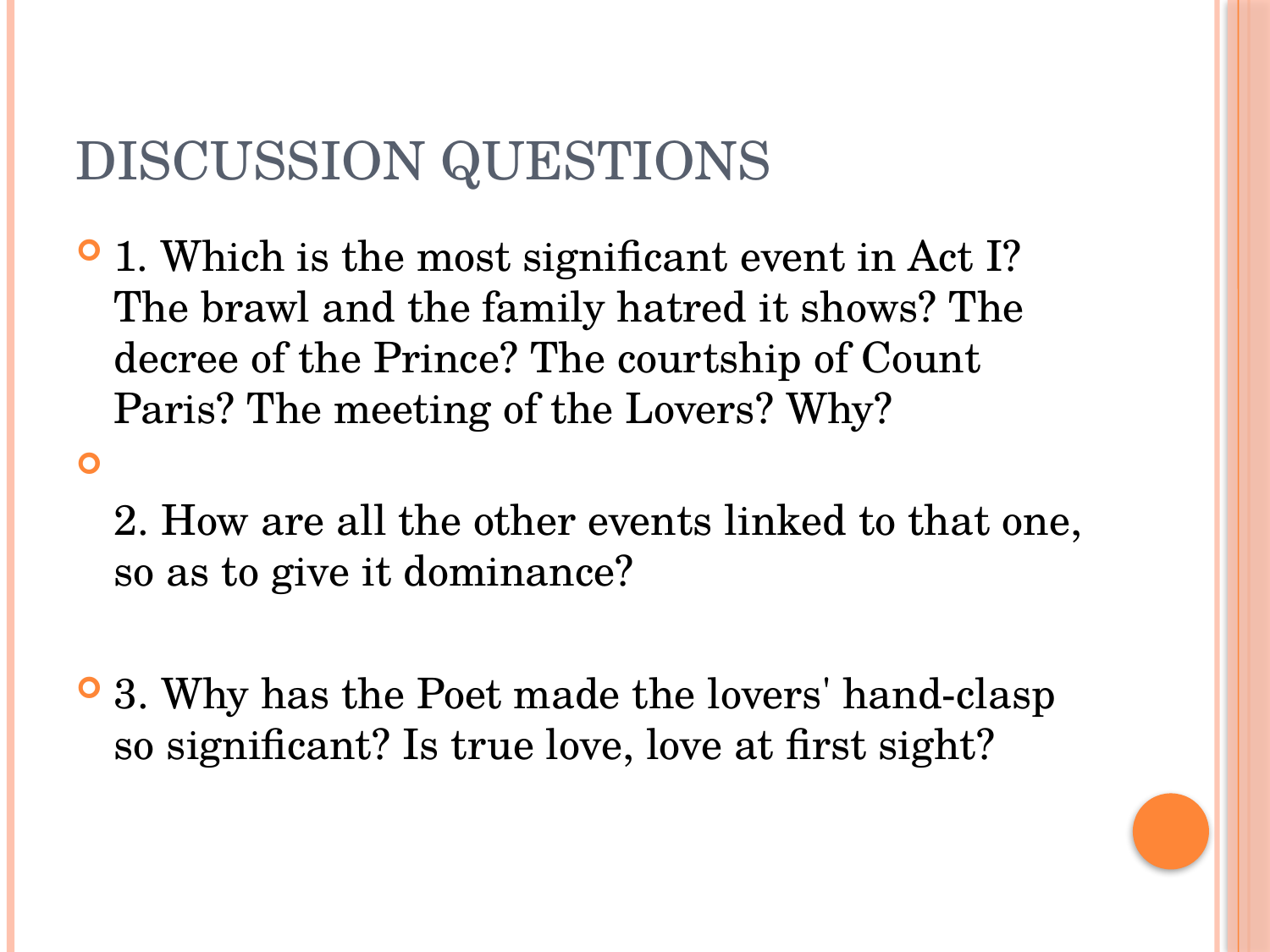

# Discussion Questions
1. Which is the most significant event in Act I? The brawl and the family hatred it shows? The decree of the Prince? The courtship of Count Paris? The meeting of the Lovers? Why?
2. How are all the other events linked to that one, so as to give it dominance?

3. Why has the Poet made the lovers' hand-clasp so significant? Is true love, love at first sight?